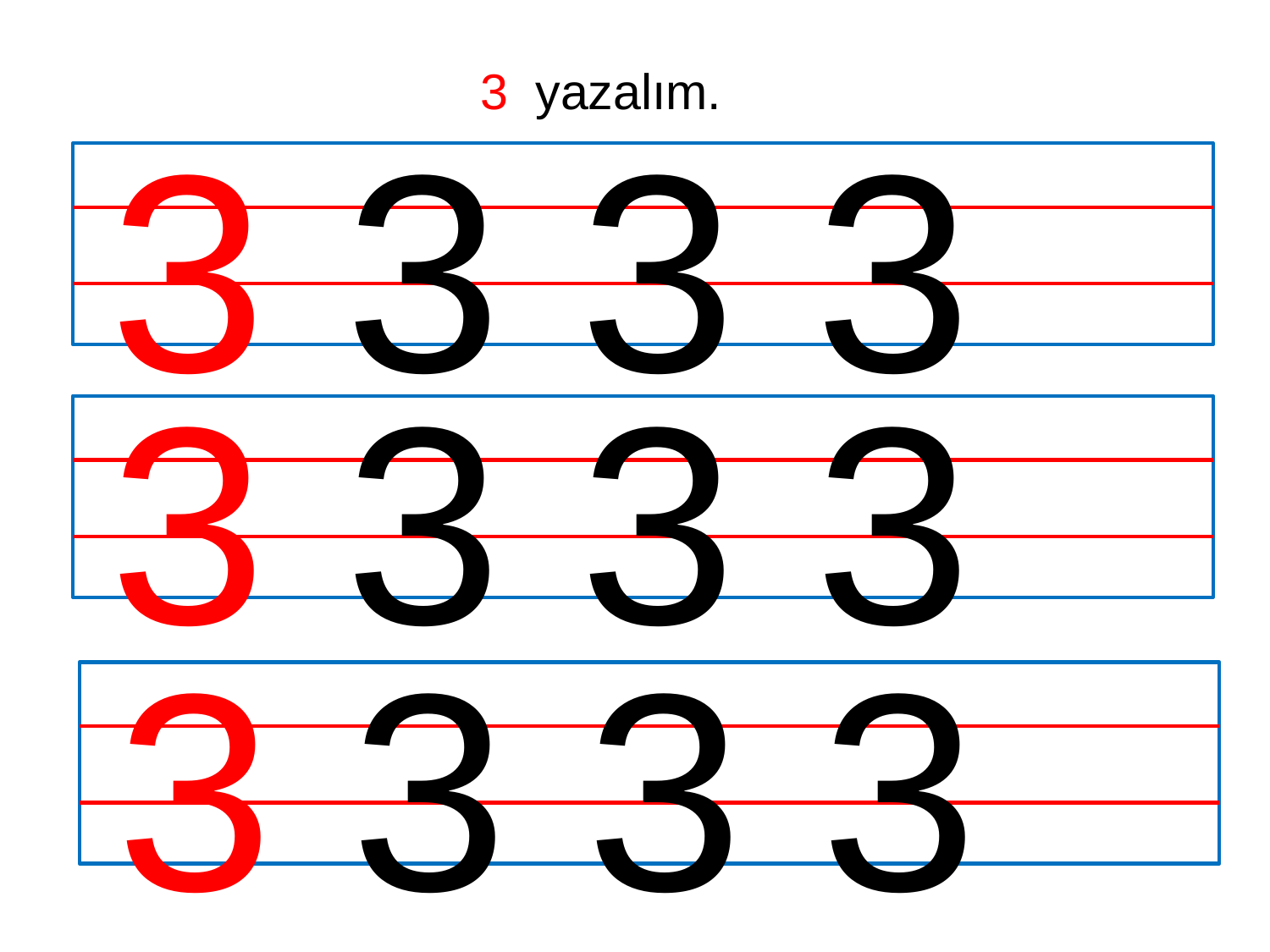

3  yazalım.

3 3 3 3

3 3 3 3

3 3 3 3